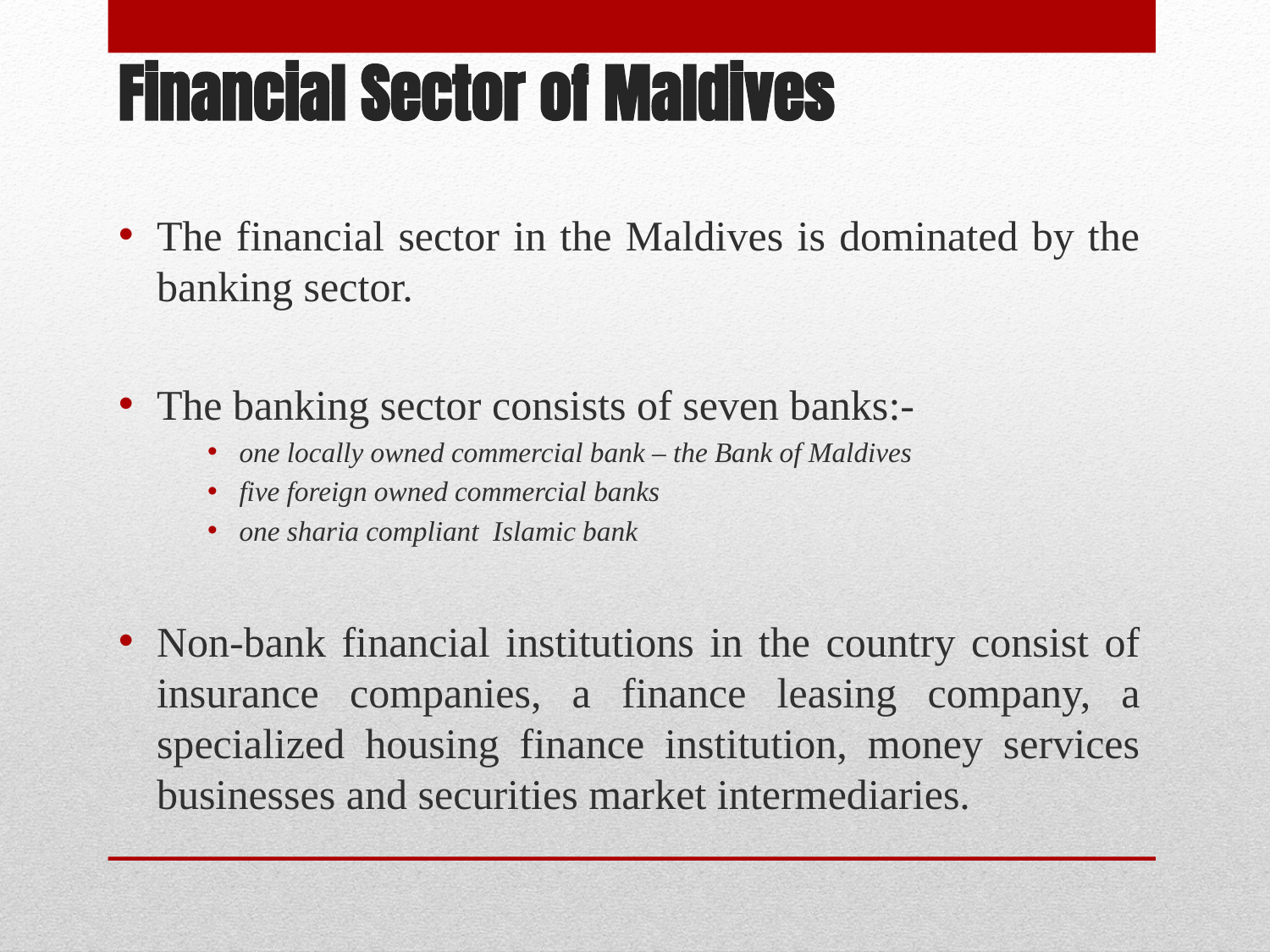

# Financial Sector of Maldives
The financial sector in the Maldives is dominated by the banking sector.

The banking sector consists of seven banks:-
one locally owned commercial bank – the Bank of Maldives
five foreign owned commercial banks
one sharia compliant  Islamic bank

Non-bank financial institutions in the country consist of insurance companies, a finance leasing company, a specialized housing finance institution, money services businesses and securities market intermediaries.